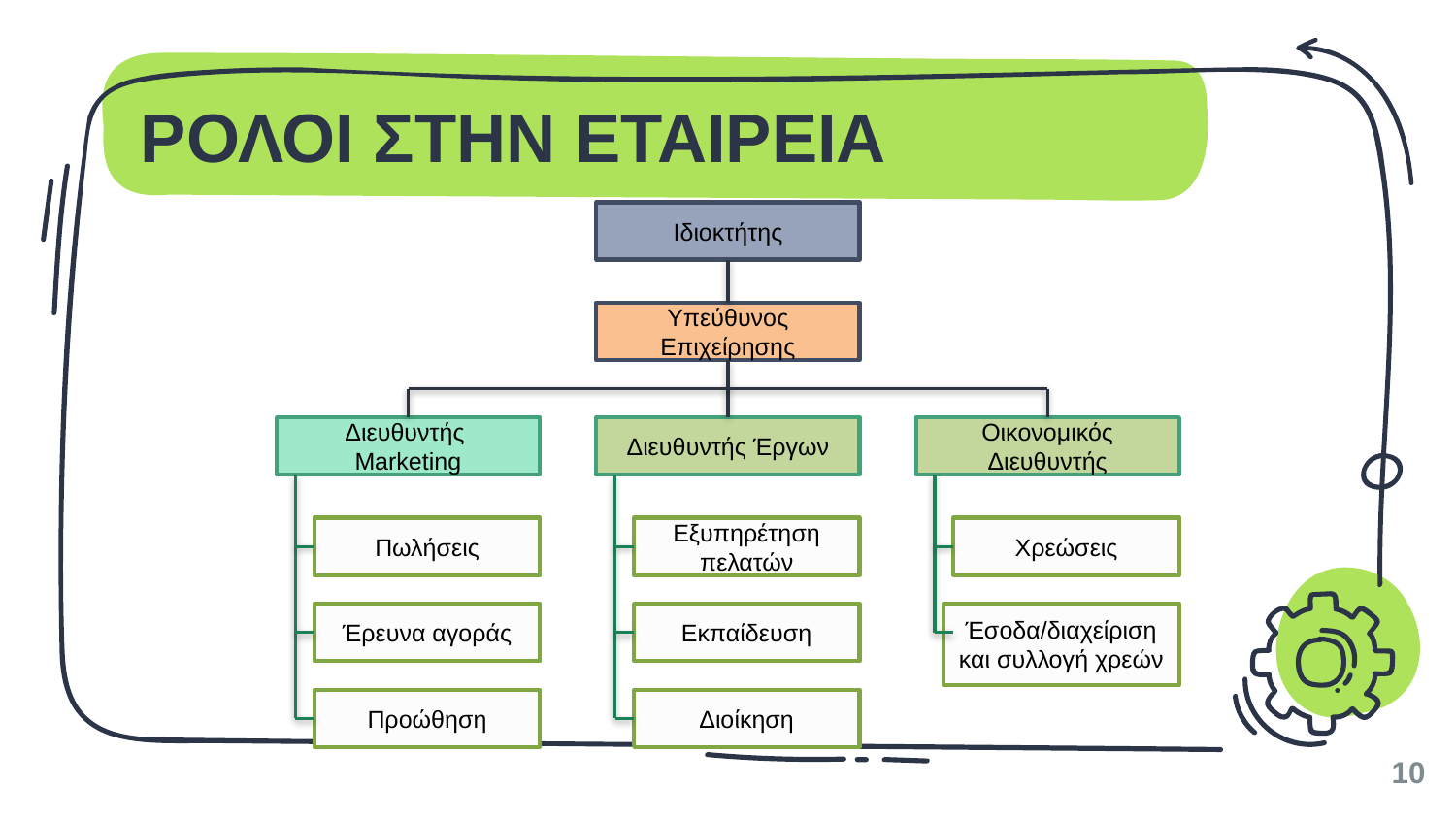

# ΡΟΛΟΙ ΣΤΗΝ ΕΤΑΙΡΕΙΑ
Ιδιοκτήτης
Υπεύθυνος Επιχείρησης
Διευθυντής
Marketing
Διευθυντής Έργων
Οικονομικός Διευθυντής
Πωλήσεις
Έρευνα αγοράς
Προώθηση
Εξυπηρέτηση πελατών
Εκπαίδευση
Διοίκηση
Χρεώσεις
Έσοδα/διαχείριση και συλλογή χρεών

10